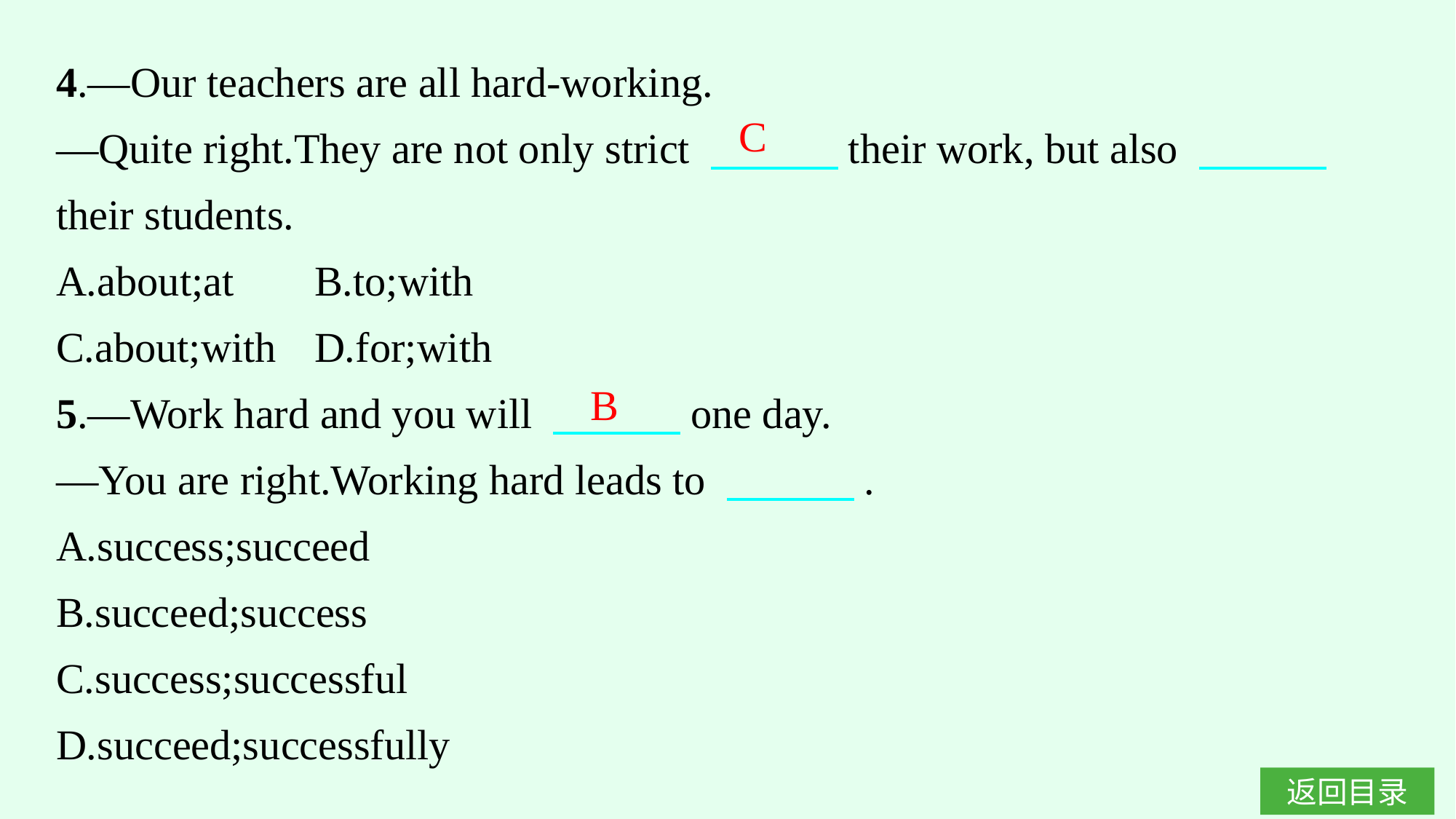

4.—Our teachers are all hard-working.
—Quite right.They are not only strict 　　　their work, but also 　　　their students.
A.about;at	B.to;with
C.about;with	D.for;with
5.—Work hard and you will 　　　one day.
—You are right.Working hard leads to 　　　.
A.success;succeed
B.succeed;success
C.success;successful
D.succeed;successfully
C
B